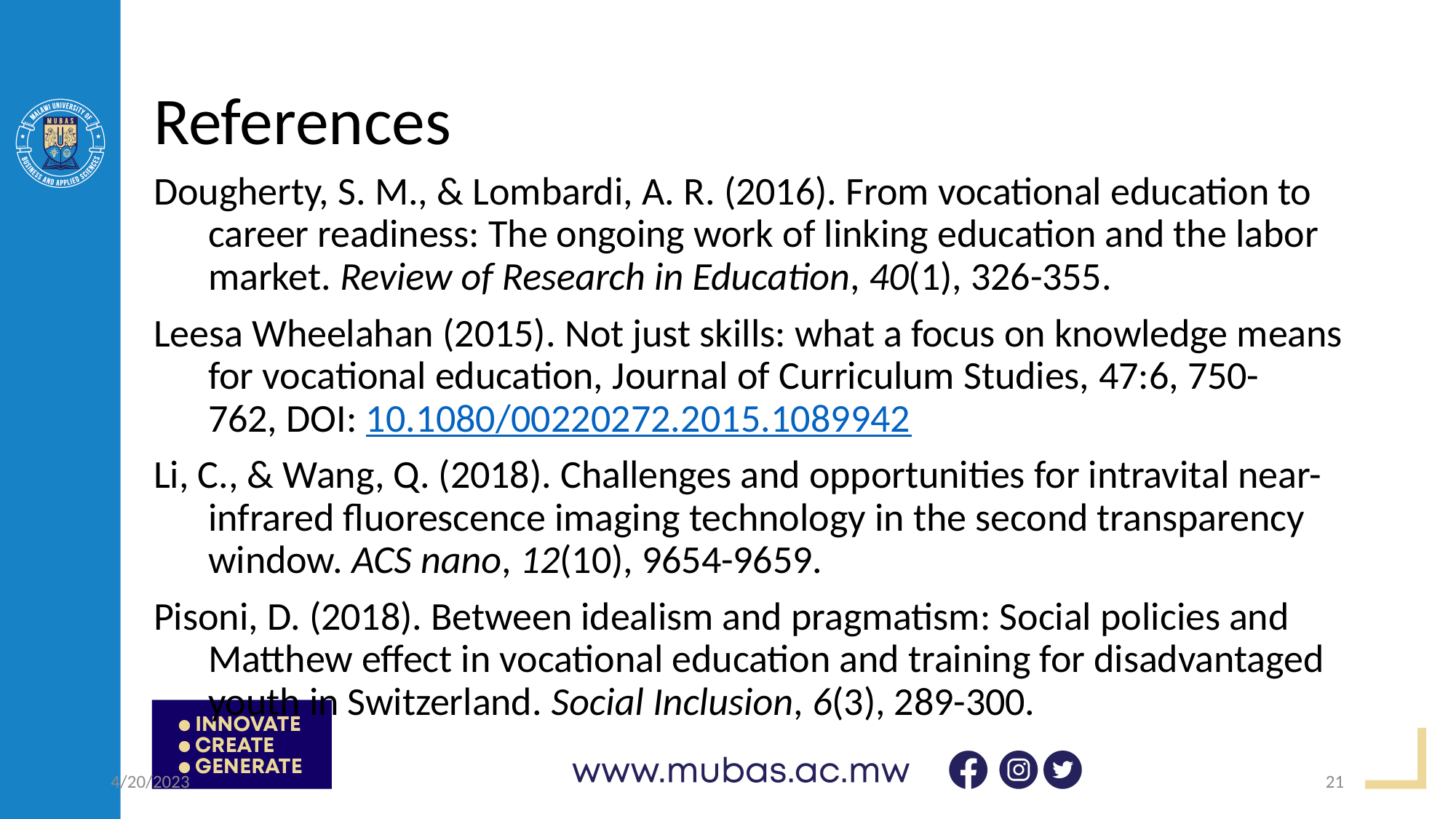

# References
Dougherty, S. M., & Lombardi, A. R. (2016). From vocational education to career readiness: The ongoing work of linking education and the labor market. Review of Research in Education, 40(1), 326-355.
Leesa Wheelahan (2015). Not just skills: what a focus on knowledge means for vocational education, Journal of Curriculum Studies, 47:6, 750-762, DOI: 10.1080/00220272.2015.1089942
Li, C., & Wang, Q. (2018). Challenges and opportunities for intravital near-infrared fluorescence imaging technology in the second transparency window. ACS nano, 12(10), 9654-9659.
Pisoni, D. (2018). Between idealism and pragmatism: Social policies and Matthew effect in vocational education and training for disadvantaged youth in Switzerland. Social Inclusion, 6(3), 289-300.
4/20/2023
21